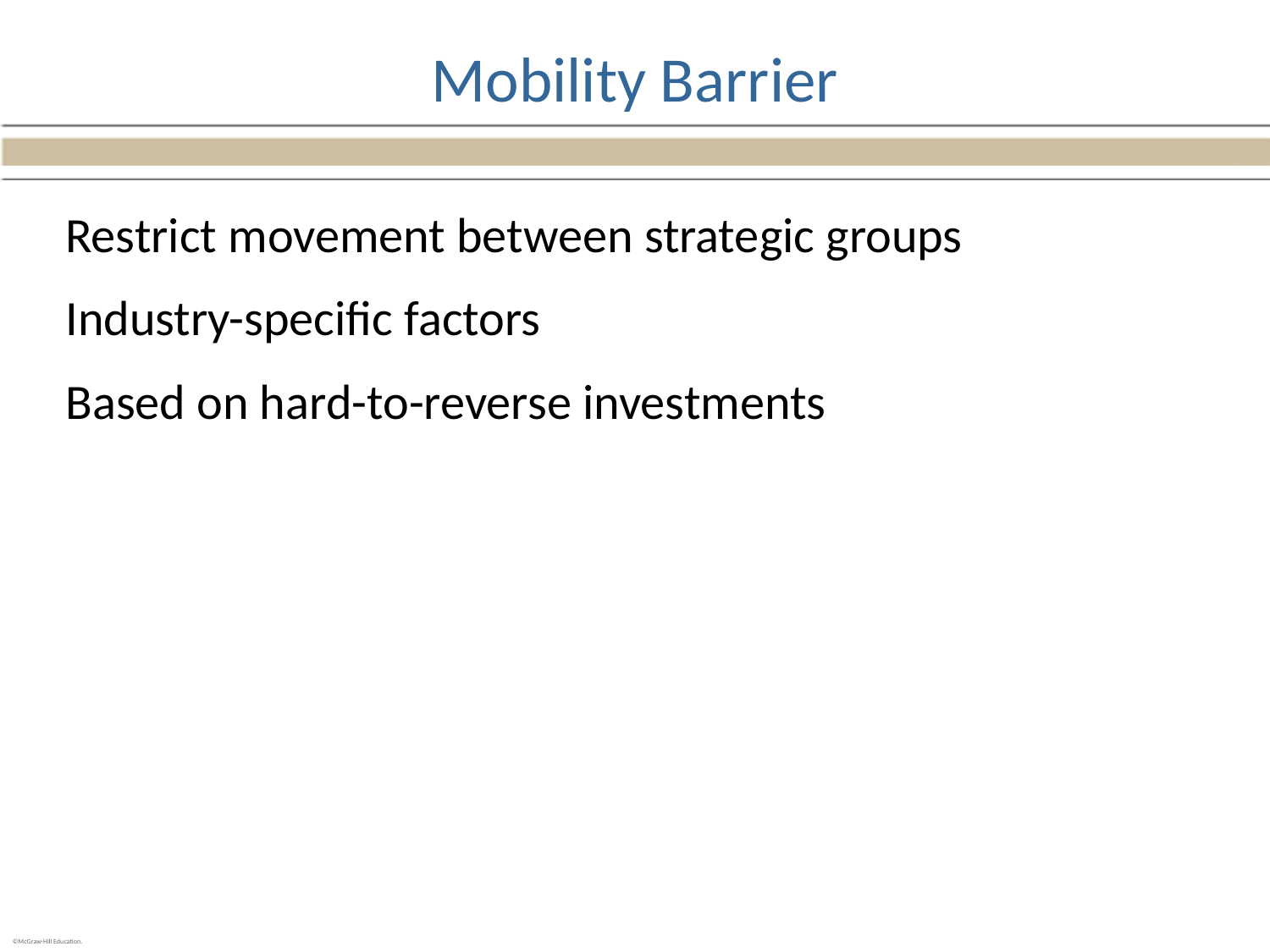

# Mobility Barrier
Restrict movement between strategic groups
Industry-specific factors
Based on hard-to-reverse investments